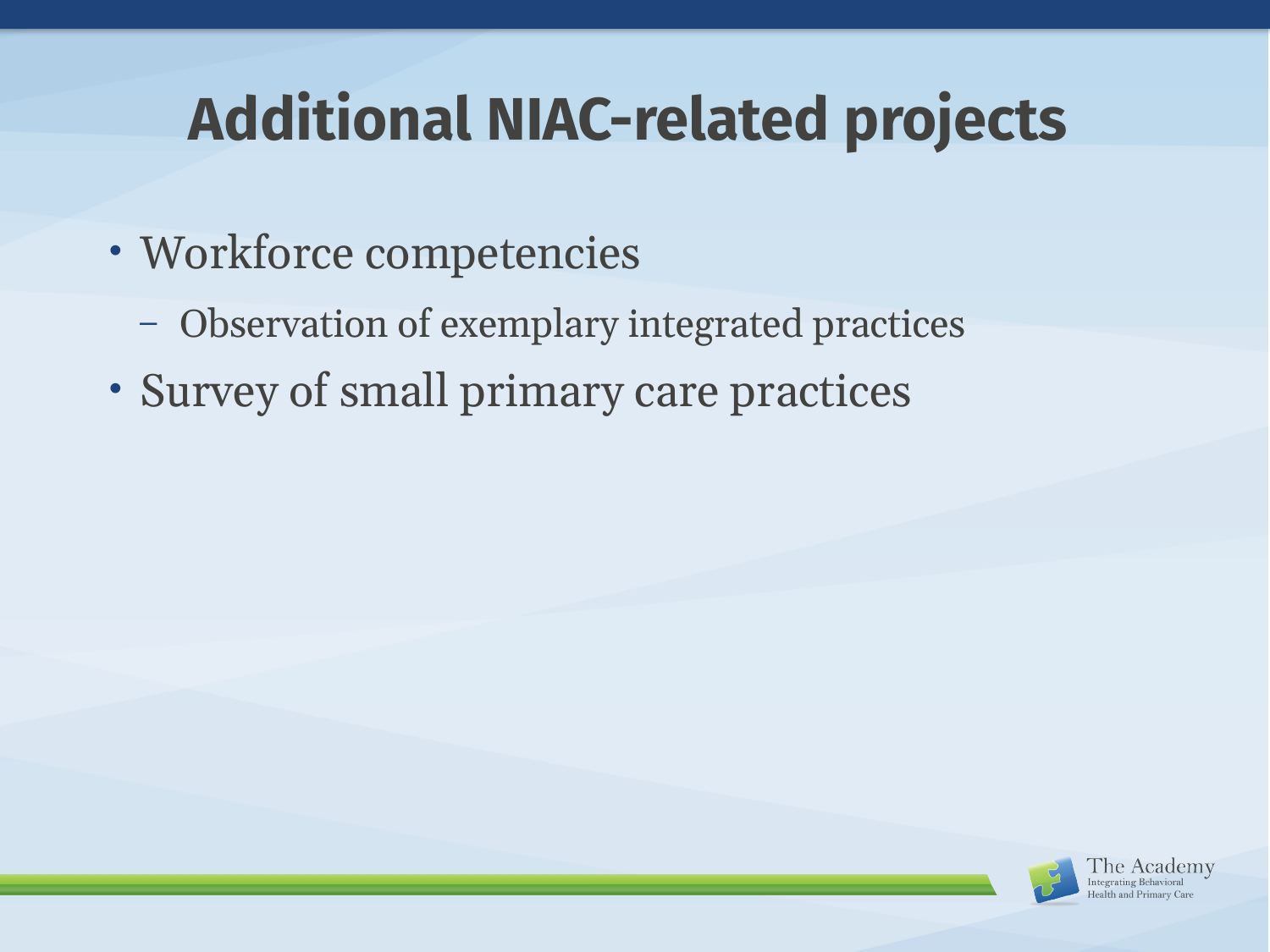

# Additional NIAC-related projects
Workforce competencies
Observation of exemplary integrated practices
Survey of small primary care practices